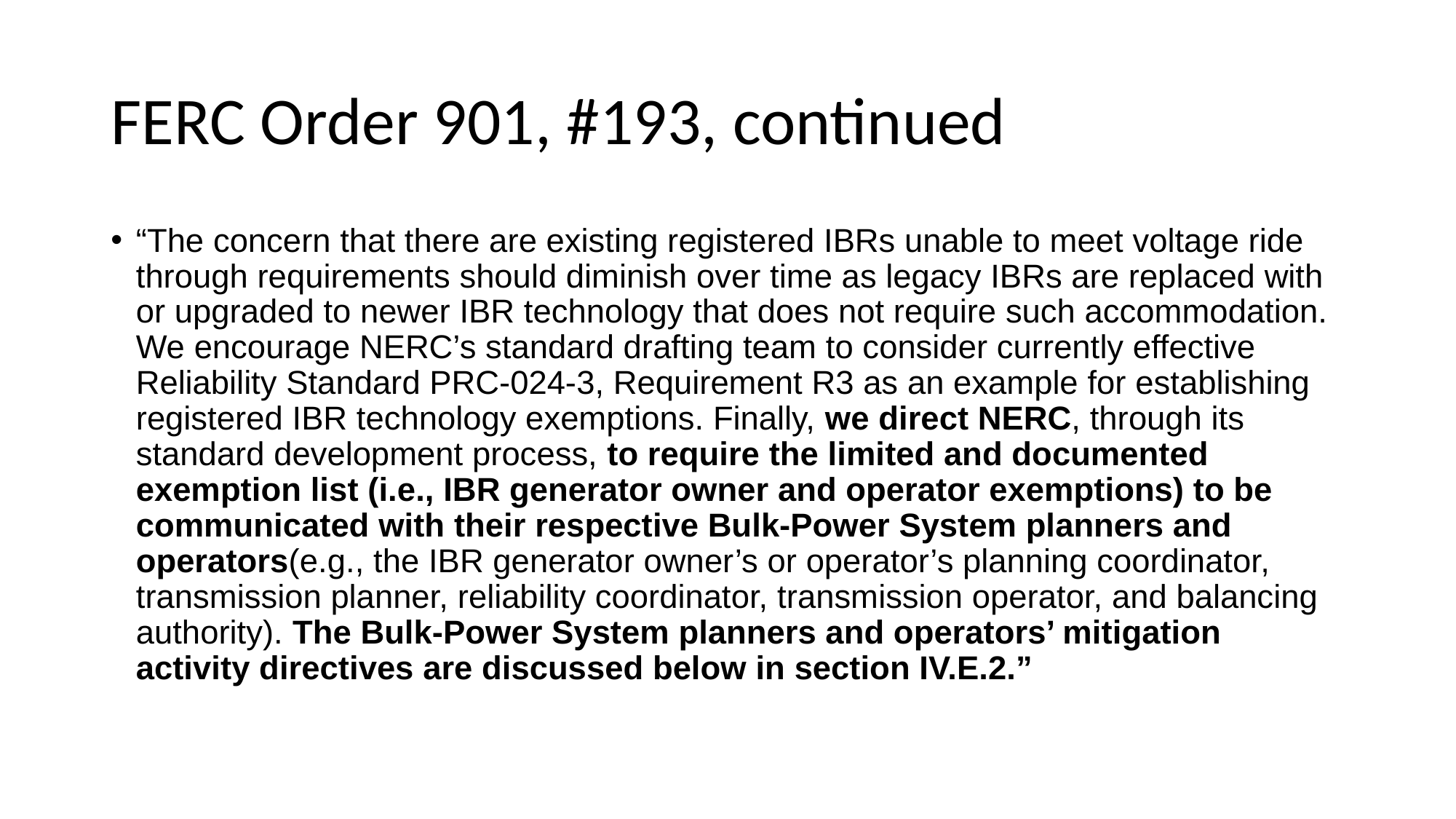

# FERC Order 901, #193, continued
“The concern that there are existing registered IBRs unable to meet voltage ride through requirements should diminish over time as legacy IBRs are replaced with or upgraded to newer IBR technology that does not require such accommodation. We encourage NERC’s standard drafting team to consider currently effective Reliability Standard PRC-024-3, Requirement R3 as an example for establishing registered IBR technology exemptions. Finally, we direct NERC, through its standard development process, to require the limited and documented exemption list (i.e., IBR generator owner and operator exemptions) to be communicated with their respective Bulk-Power System planners and operators(e.g., the IBR generator owner’s or operator’s planning coordinator, transmission planner, reliability coordinator, transmission operator, and balancing authority). The Bulk-Power System planners and operators’ mitigation activity directives are discussed below in section IV.E.2.”